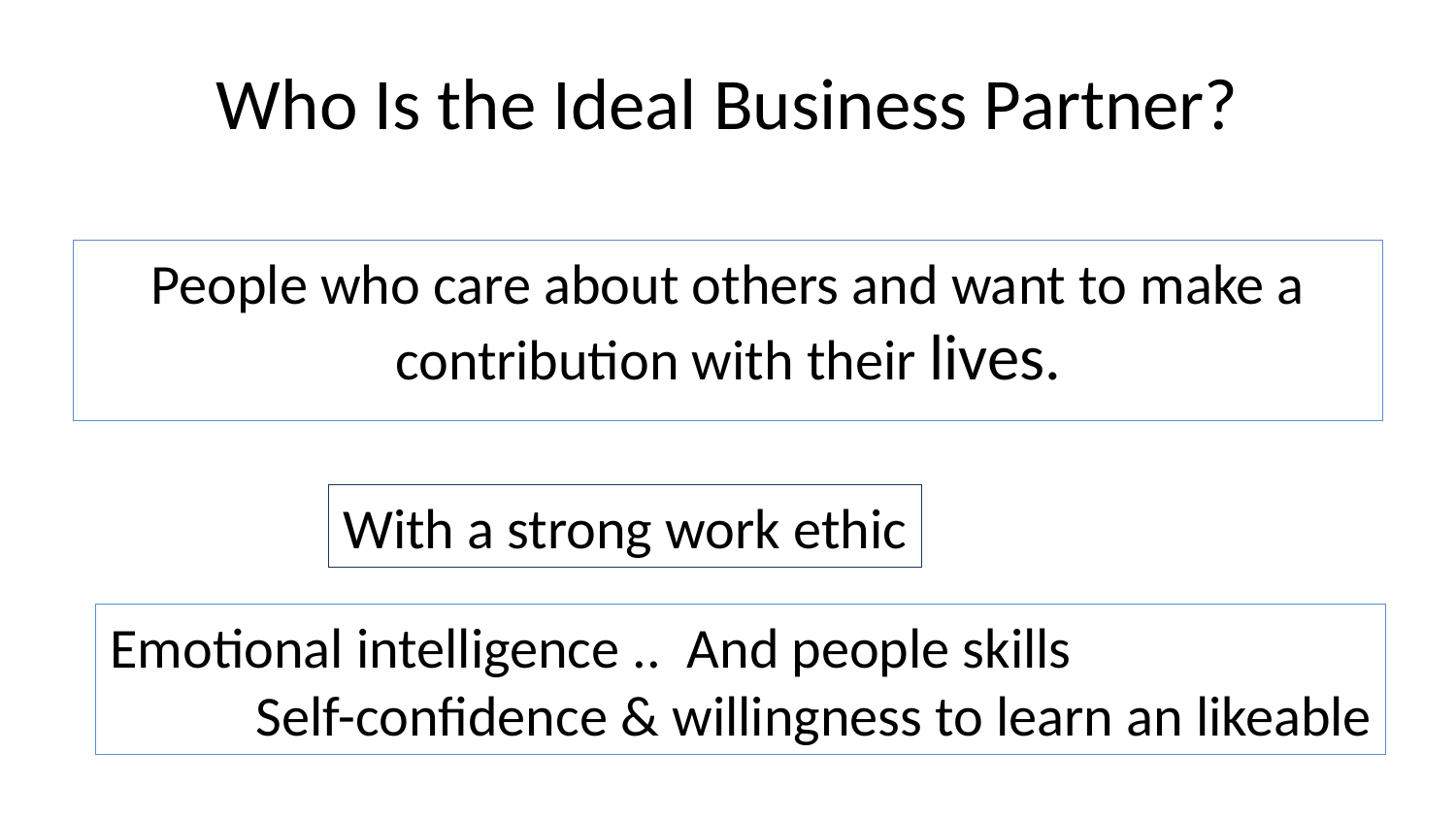

# Who Is the Ideal Business Partner?
People who care about others and want to make a contribution with their lives.
With a strong work ethic
Emotional intelligence ..  And people skills
	Self-confidence & willingness to learn an likeable